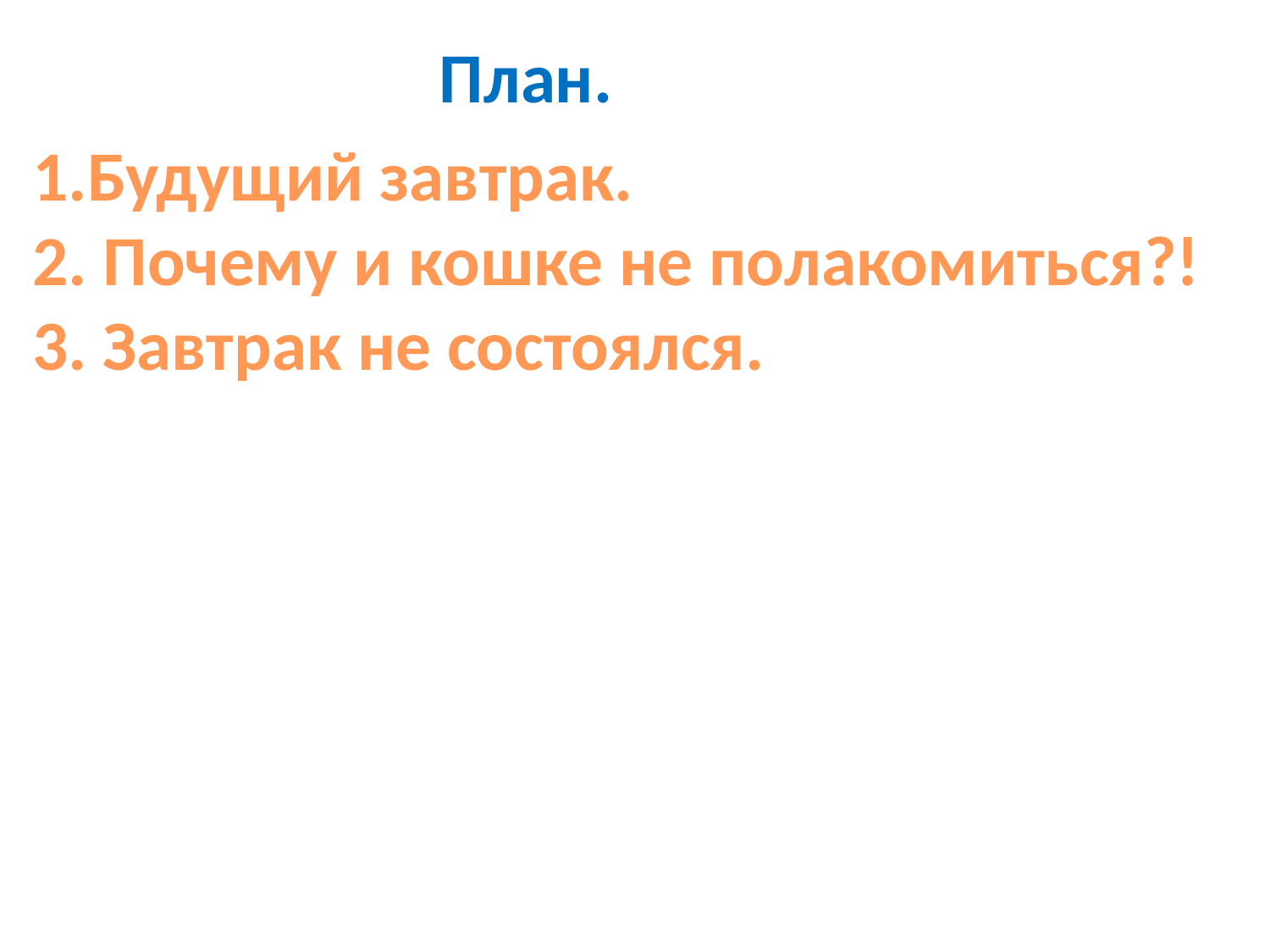

План.
1.Будущий завтрак.
2. Почему и кошке не полакомиться?!
3. Завтрак не состоялся.